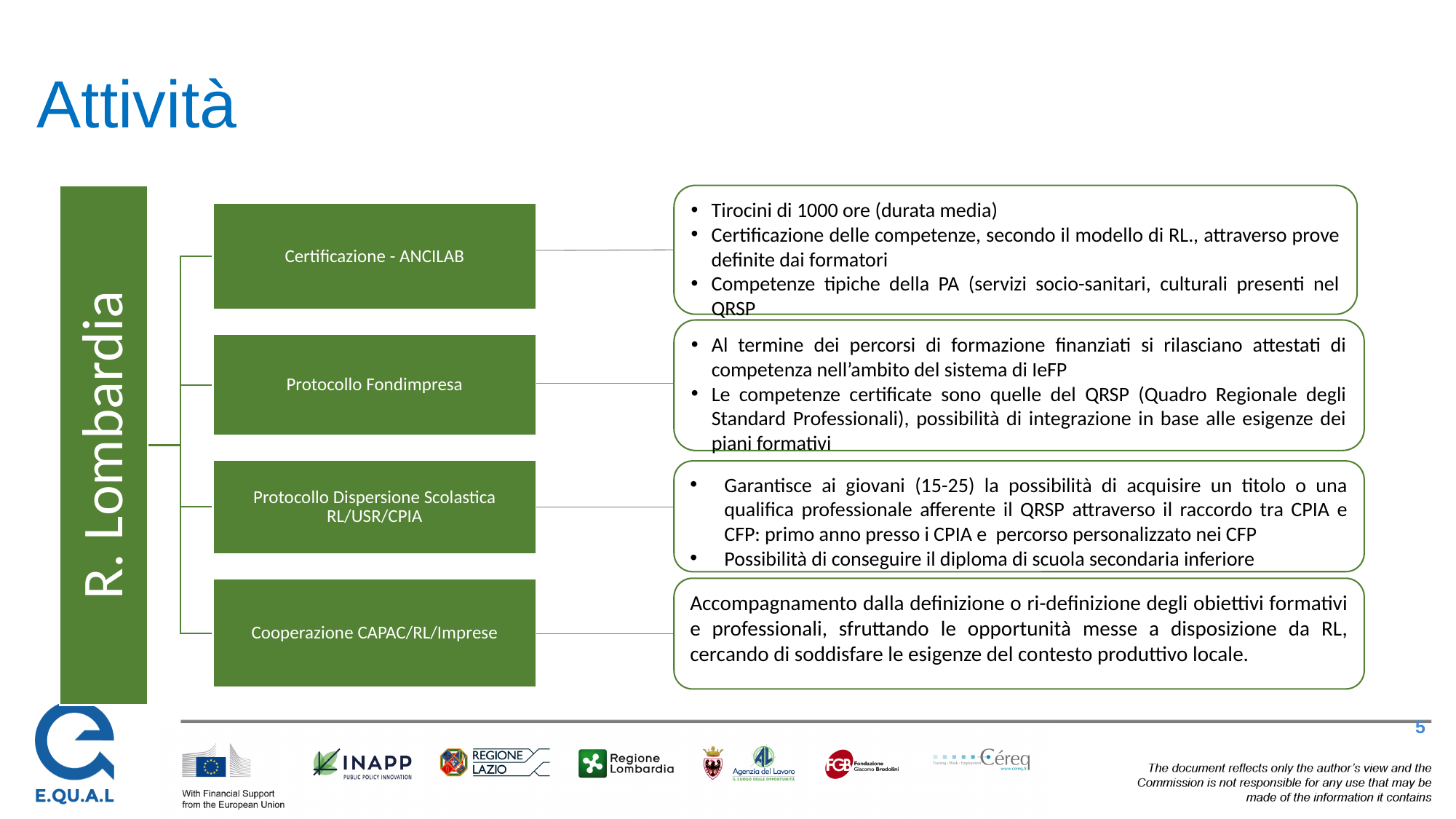

# Attività

R. Lombardia
Certificazione - ANCILAB
Protocollo Fondimpresa
Protocollo Dispersione Scolastica RL/USR/CPIA
Cooperazione CAPAC/RL/Imprese
Tirocini di 1000 ore (durata media)
Certificazione delle competenze, secondo il modello di RL., attraverso prove definite dai formatori
Competenze tipiche della PA (servizi socio-sanitari, culturali presenti nel QRSP

Al termine dei percorsi di formazione finanziati si rilasciano attestati di competenza nell’ambito del sistema di IeFP
Le competenze certificate sono quelle del QRSP (Quadro Regionale degli Standard Professionali), possibilità di integrazione in base alle esigenze dei piani formativi
Garantisce ai giovani (15-25) la possibilità di acquisire un titolo o una qualifica professionale afferente il QRSP attraverso il raccordo tra CPIA e CFP: primo anno presso i CPIA e  percorso personalizzato nei CFP
Possibilità di conseguire il diploma di scuola secondaria inferiore
Accompagnamento dalla definizione o ri-definizione degli obiettivi formativi e professionali, sfruttando le opportunità messe a disposizione da RL, cercando di soddisfare le esigenze del contesto produttivo locale.